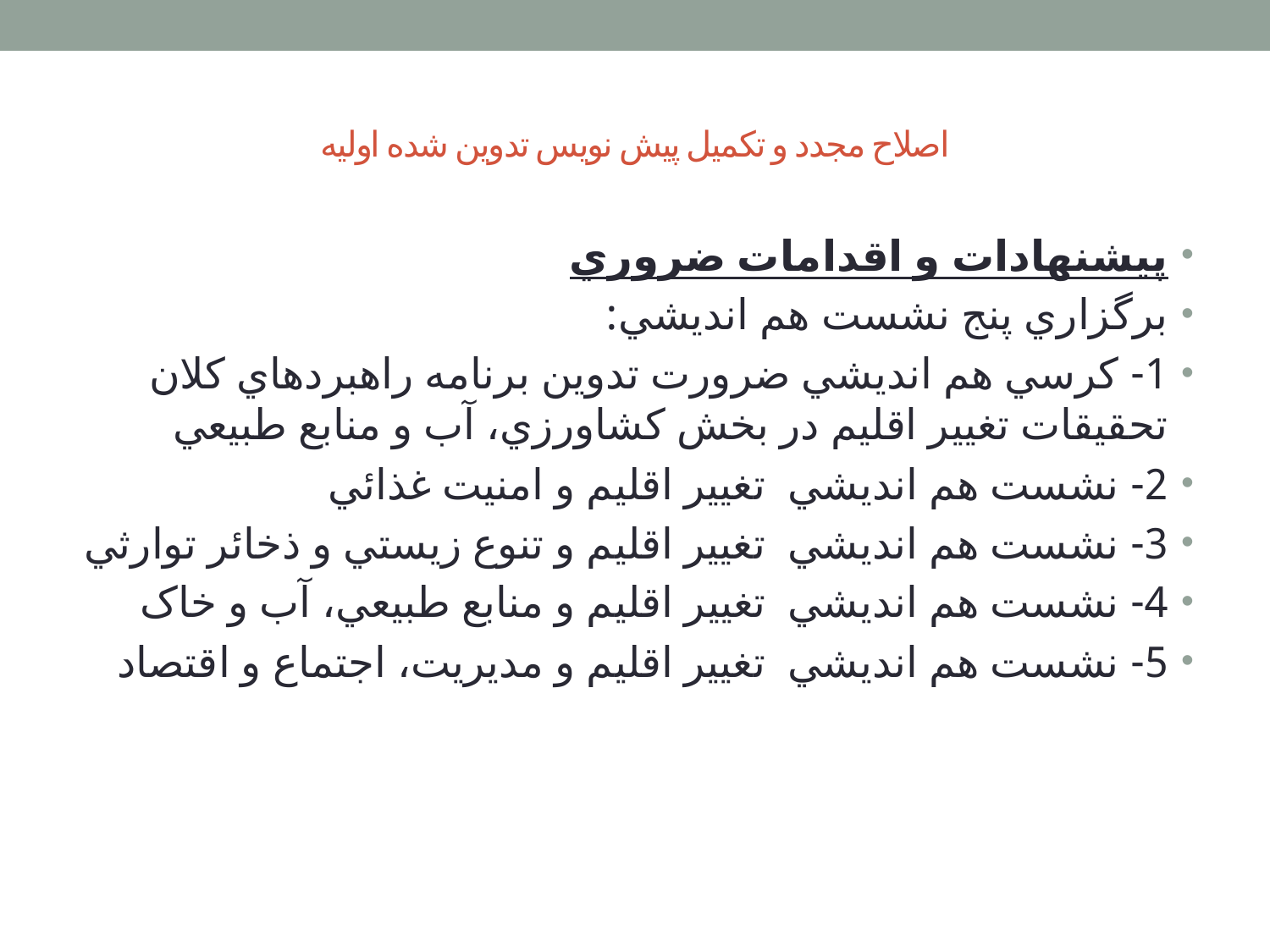

# اصلاح مجدد و تکمیل پیش نویس تدوین شده اولیه
پيشنهادات و اقدامات ضروري
برگزاري پنج نشست هم انديشي:
1- کرسي هم ­انديشي ضرورت تدوين برنامه راهبردهاي کلان تحقيقات تغيير اقليم در بخش کشاورزي، آب و منابع طبيعي
2- نشست هم ­انديشي  تغيير اقليم و امنيت غذائي
3- نشست هم­ انديشي  تغيير اقليم و تنوع زيستي و ذخائر توارثي
4- نشست هم ­انديشي  تغيير اقليم و منابع طبيعي، آب و خاک
5- نشست هم­ انديشي  تغيير اقليم و مديريت، اجتماع و اقتصاد